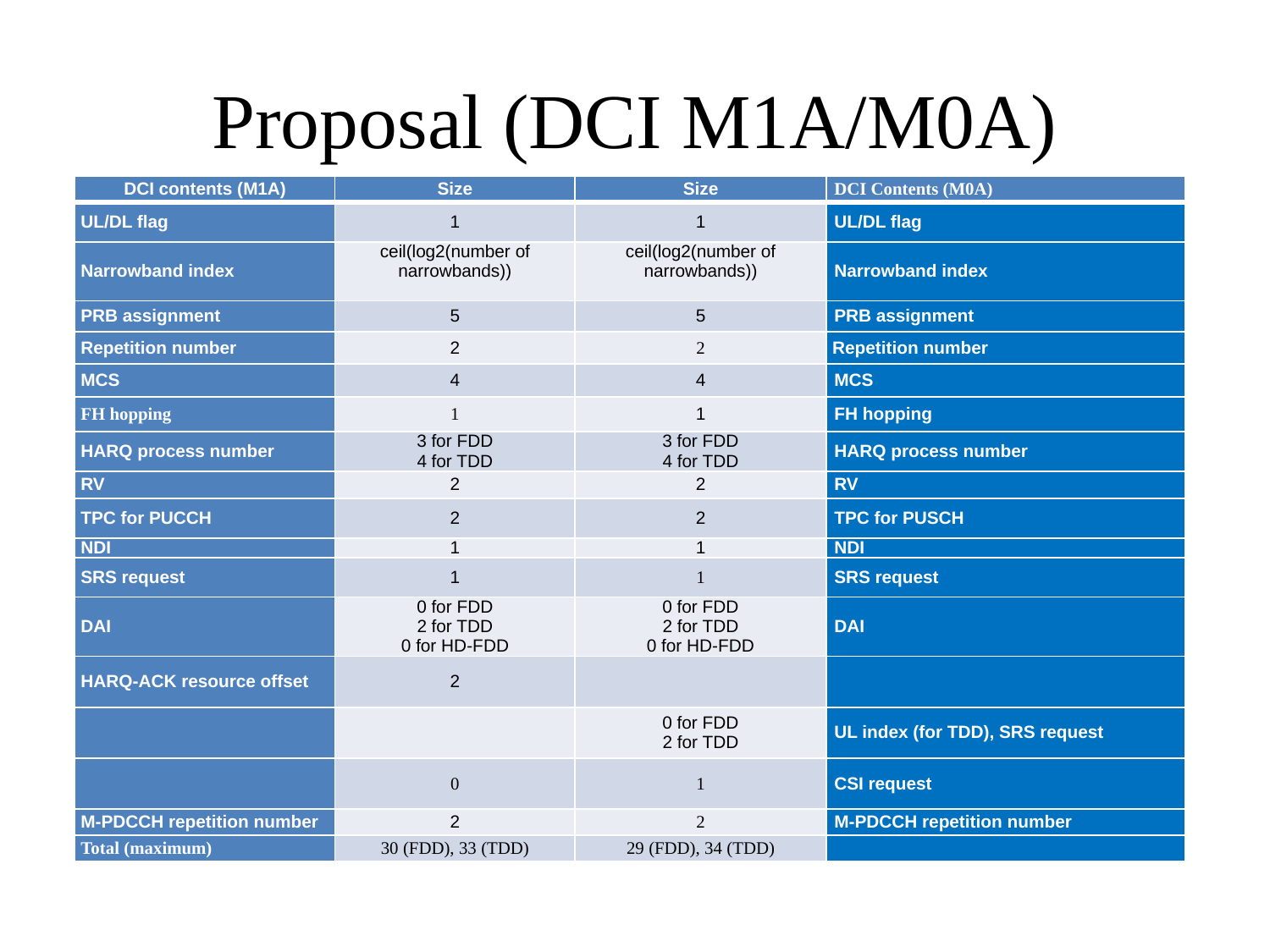

# Proposal (DCI M1A/M0A)
| DCI contents (M1A) | Size | Size | DCI Contents (M0A) |
| --- | --- | --- | --- |
| UL/DL flag | 1 | 1 | UL/DL flag |
| Narrowband index | ceil(log2(number of narrowbands)) | ceil(log2(number of narrowbands)) | Narrowband index |
| PRB assignment | 5 | 5 | PRB assignment |
| Repetition number | 2 | 2 | Repetition number |
| MCS | 4 | 4 | MCS |
| FH hopping | 1 | 1 | FH hopping |
| HARQ process number | 3 for FDD 4 for TDD | 3 for FDD 4 for TDD | HARQ process number |
| RV | 2 | 2 | RV |
| TPC for PUCCH | 2 | 2 | TPC for PUSCH |
| NDI | 1 | 1 | NDI |
| SRS request | 1 | 1 | SRS request |
| DAI | 0 for FDD 2 for TDD 0 for HD-FDD | 0 for FDD 2 for TDD 0 for HD-FDD | DAI |
| HARQ-ACK resource offset | 2 |  |  |
|  |  | 0 for FDD 2 for TDD | UL index (for TDD), SRS request |
|  | 0 | 1 | CSI request |
| M-PDCCH repetition number | 2 | 2 | M-PDCCH repetition number |
| Total (maximum) | 30 (FDD), 33 (TDD) | 29 (FDD), 34 (TDD) |  |